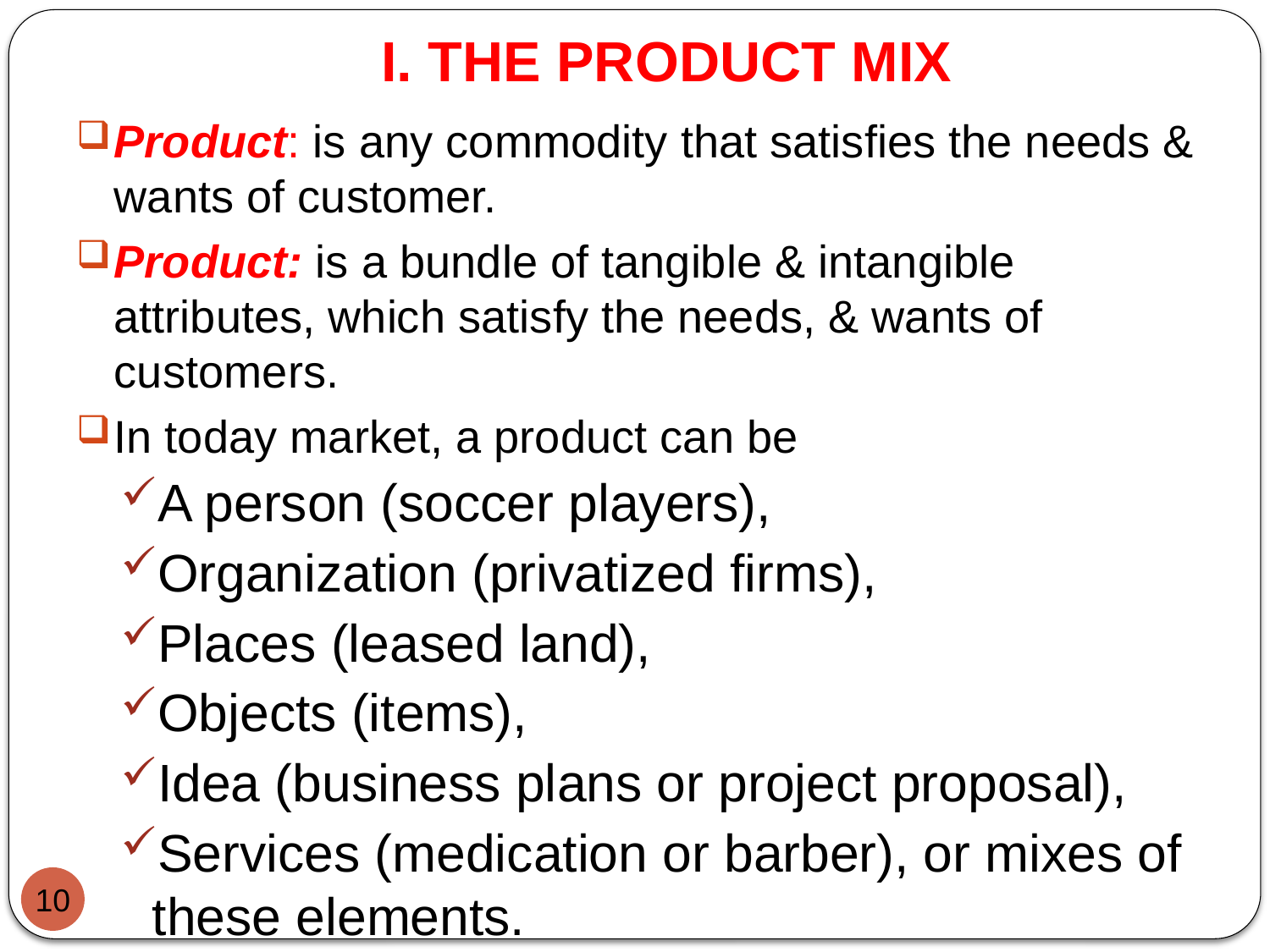

# I. THE PRODUCT MIX
Product: is any commodity that satisfies the needs & wants of customer.
Product: is a bundle of tangible & intangible attributes, which satisfy the needs, & wants of customers.
In today market, a product can be
A person (soccer players),
Organization (privatized firms),
Places (leased land),
Objects (items),
Idea (business plans or project proposal),
Services (medication or barber), or mixes of these elements.
10